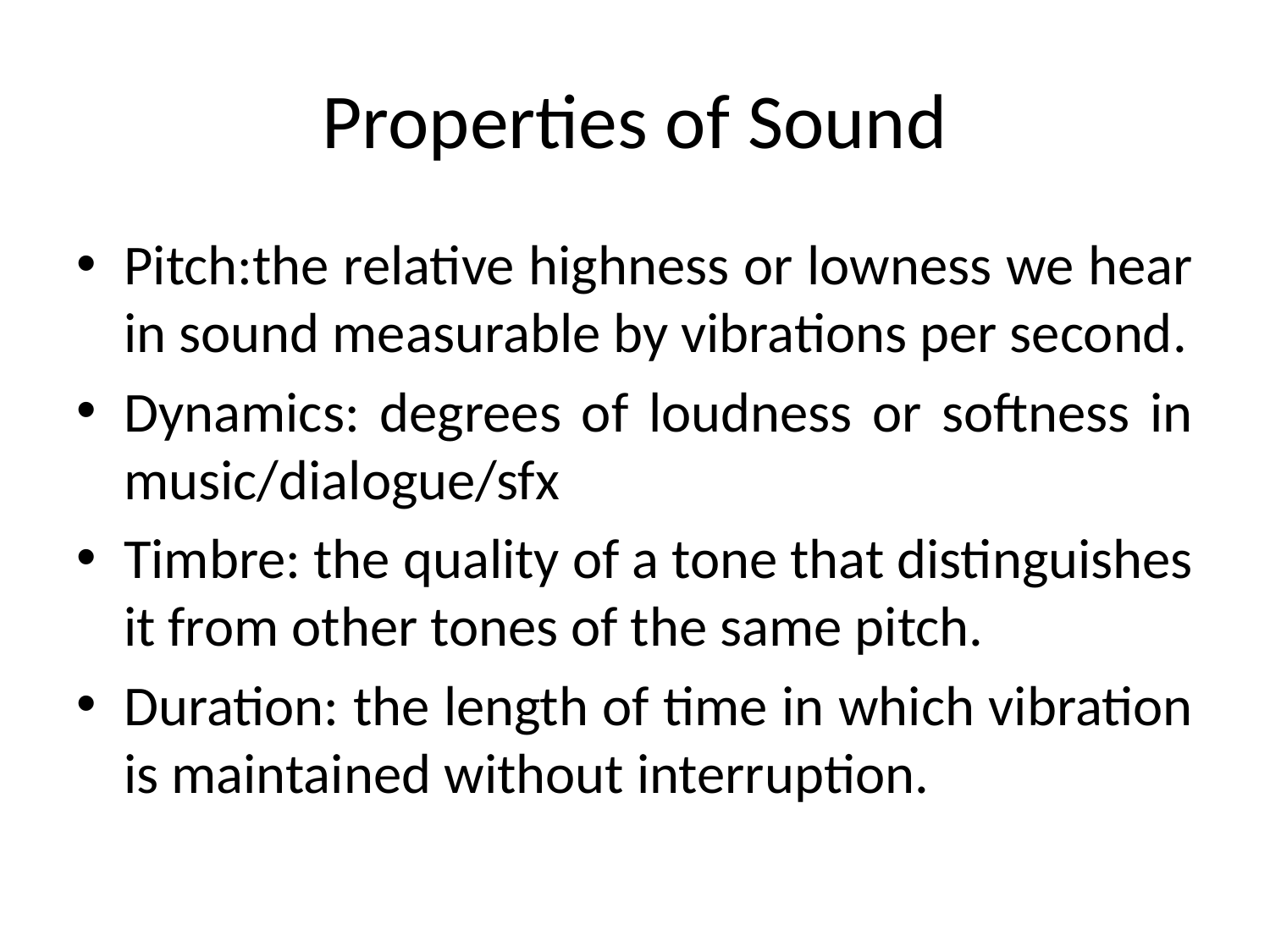

# Properties of Sound
Pitch:the relative highness or lowness we hear in sound measurable by vibrations per second.
Dynamics: degrees of loudness or softness in music/dialogue/sfx
Timbre: the quality of a tone that distinguishes it from other tones of the same pitch.
Duration: the length of time in which vibration is maintained without interruption.